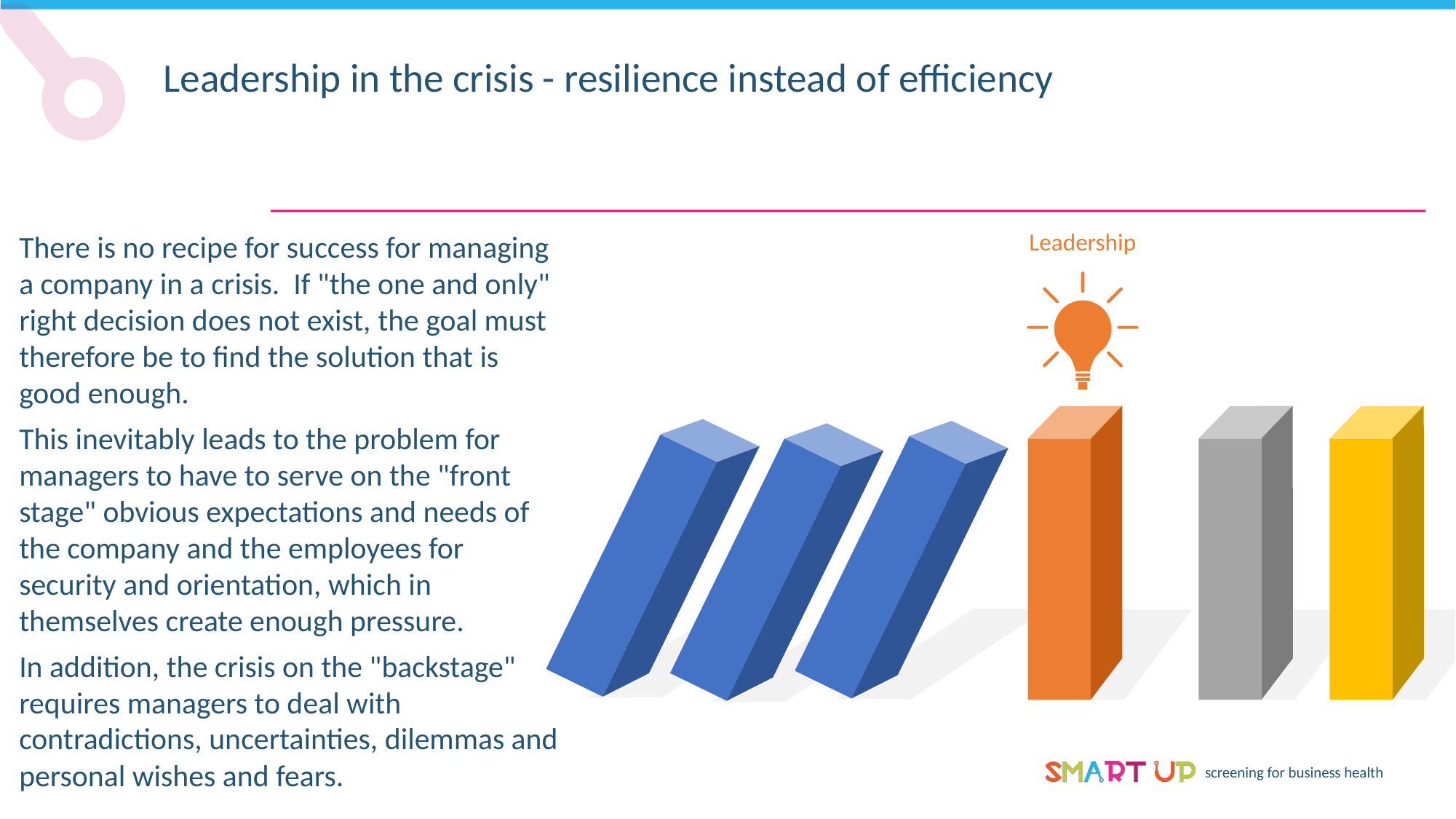

Leadership in the crisis - resilience instead of efficiency
Leadership
There is no recipe for success for managing a company in a crisis.  If "the one and only" right decision does not exist, the goal must therefore be to find the solution that is good enough.
This inevitably leads to the problem for managers to have to serve on the "front stage" obvious expectations and needs of the company and the employees for security and orientation, which in themselves create enough pressure.
In addition, the crisis on the "backstage" requires managers to deal with contradictions, uncertainties, dilemmas and personal wishes and fears.